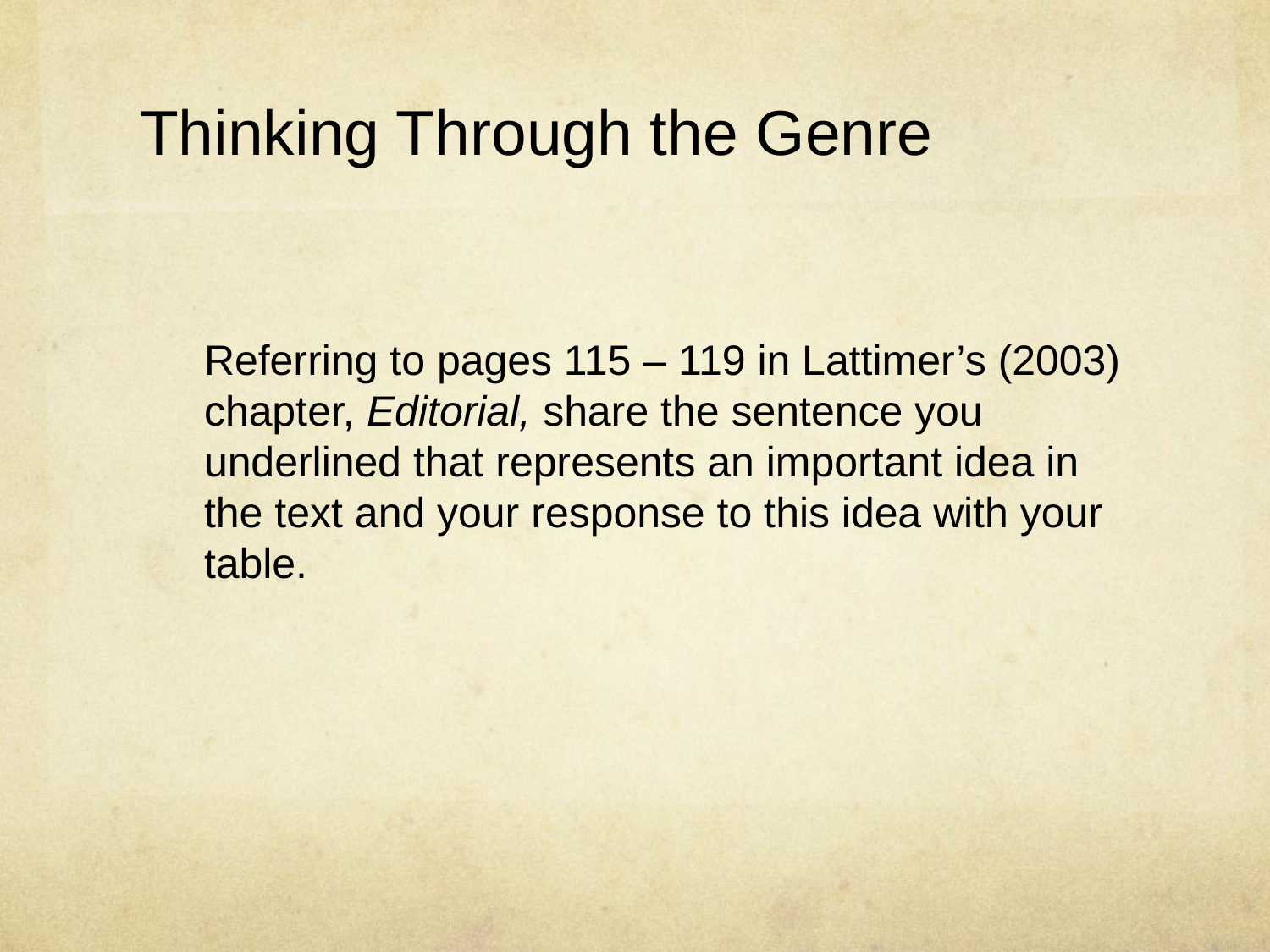

# Thinking Through the Genre

	Referring to pages 115 – 119 in Lattimer’s (2003) chapter, Editorial, share the sentence you underlined that represents an important idea in the text and your response to this idea with your table.